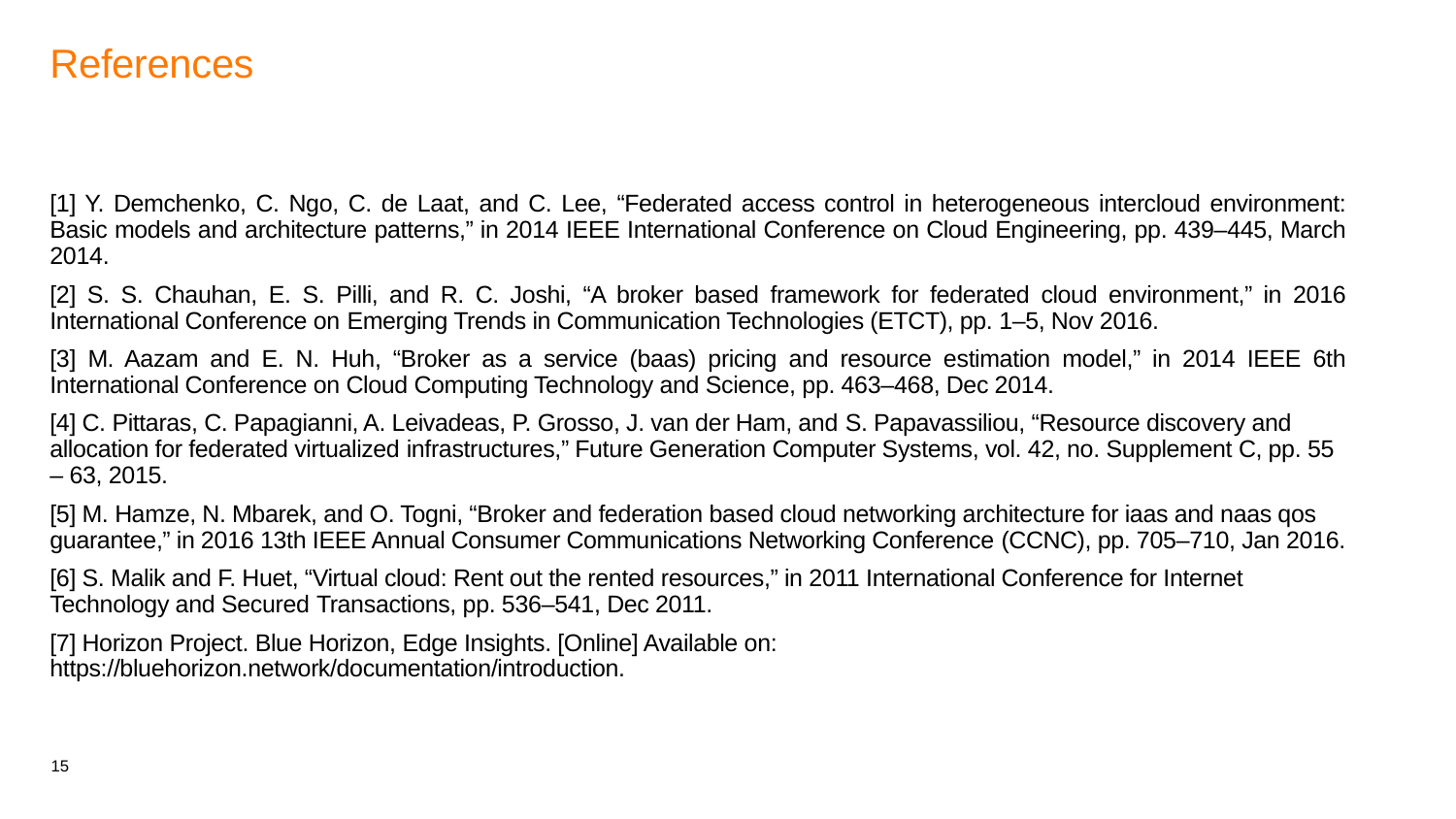

# References
[1] Y. Demchenko, C. Ngo, C. de Laat, and C. Lee, “Federated access control in heterogeneous intercloud environment: Basic models and architecture patterns,” in 2014 IEEE International Conference on Cloud Engineering, pp. 439–445, March 2014.
[2] S. S. Chauhan, E. S. Pilli, and R. C. Joshi, “A broker based framework for federated cloud environment,” in 2016 International Conference on Emerging Trends in Communication Technologies (ETCT), pp. 1–5, Nov 2016.
[3] M. Aazam and E. N. Huh, “Broker as a service (baas) pricing and resource estimation model,” in 2014 IEEE 6th International Conference on Cloud Computing Technology and Science, pp. 463–468, Dec 2014.
[4] C. Pittaras, C. Papagianni, A. Leivadeas, P. Grosso, J. van der Ham, and S. Papavassiliou, “Resource discovery and allocation for federated virtualized infrastructures,” Future Generation Computer Systems, vol. 42, no. Supplement C, pp. 55 – 63, 2015.
[5] M. Hamze, N. Mbarek, and O. Togni, “Broker and federation based cloud networking architecture for iaas and naas qos guarantee,” in 2016 13th IEEE Annual Consumer Communications Networking Conference (CCNC), pp. 705–710, Jan 2016.
[6] S. Malik and F. Huet, “Virtual cloud: Rent out the rented resources,” in 2011 International Conference for Internet Technology and Secured Transactions, pp. 536–541, Dec 2011.
[7] Horizon Project. Blue Horizon, Edge Insights. [Online] Available on: https://bluehorizon.network/documentation/introduction.